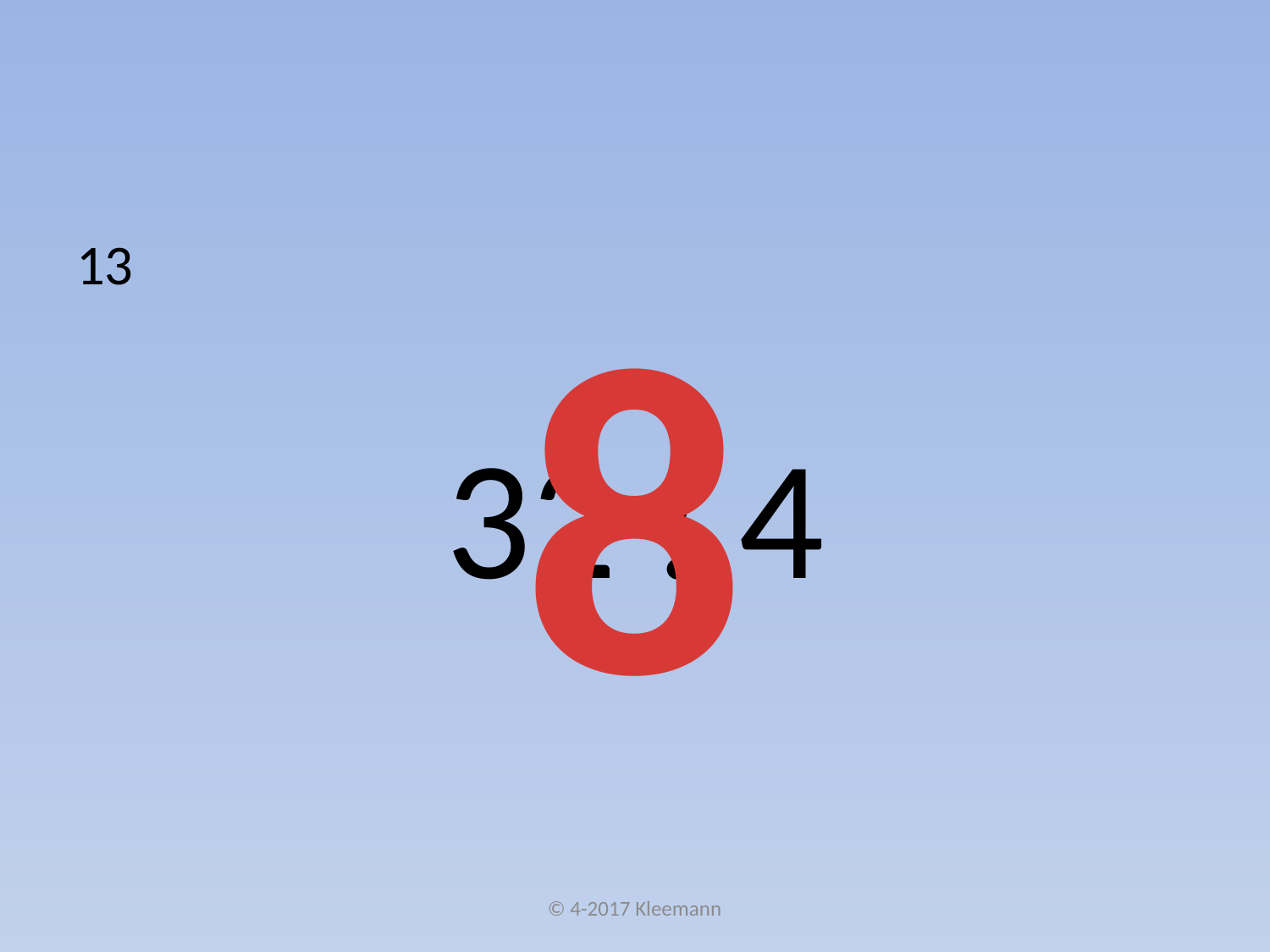

#
13

32 : 4
8
© 4-2017 Kleemann